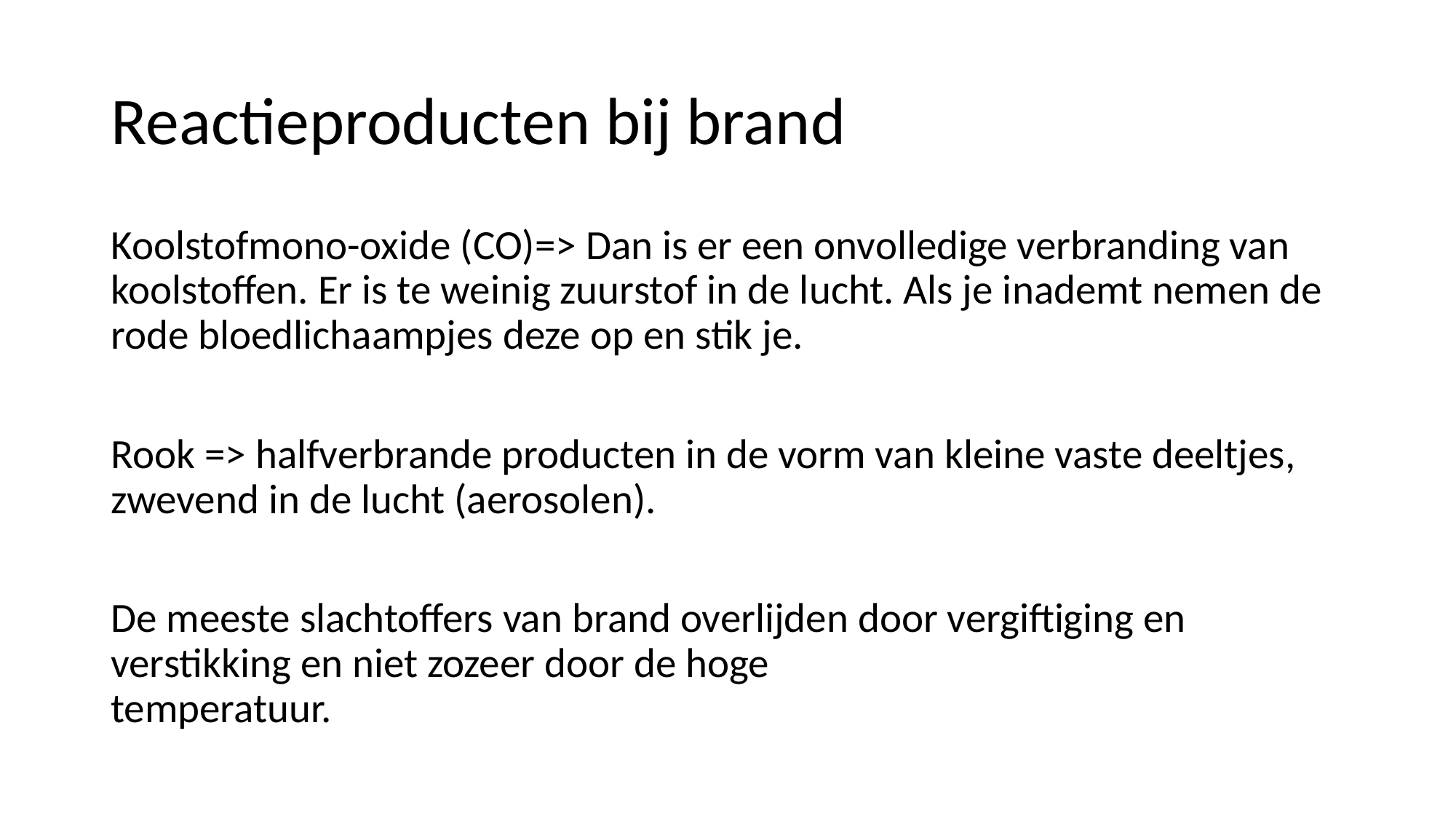

# Reactieproducten bij brand
Koolstofmono-oxide (CO)=> Dan is er een onvolledige verbranding van koolstoffen. Er is te weinig zuurstof in de lucht. Als je inademt nemen de rode bloedlichaampjes deze op en stik je.

Rook => halfverbrande producten in de vorm van kleine vaste deeltjes, zwevend in de lucht (aerosolen).

De meeste slachtoffers van brand overlijden door vergiftiging en verstikking en niet zozeer door de hoge
temperatuur.